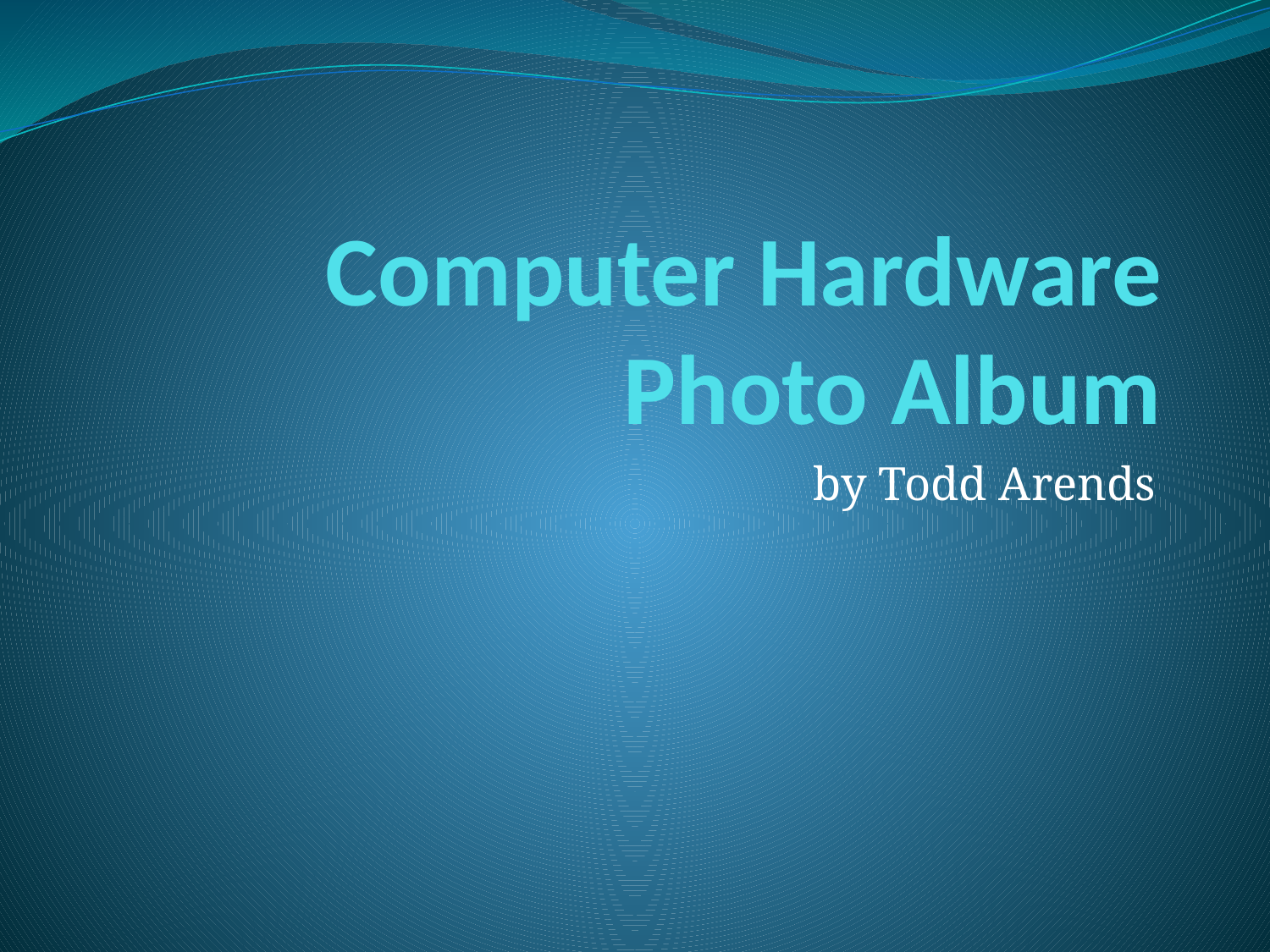

# Computer Hardware Photo Album
by Todd Arends